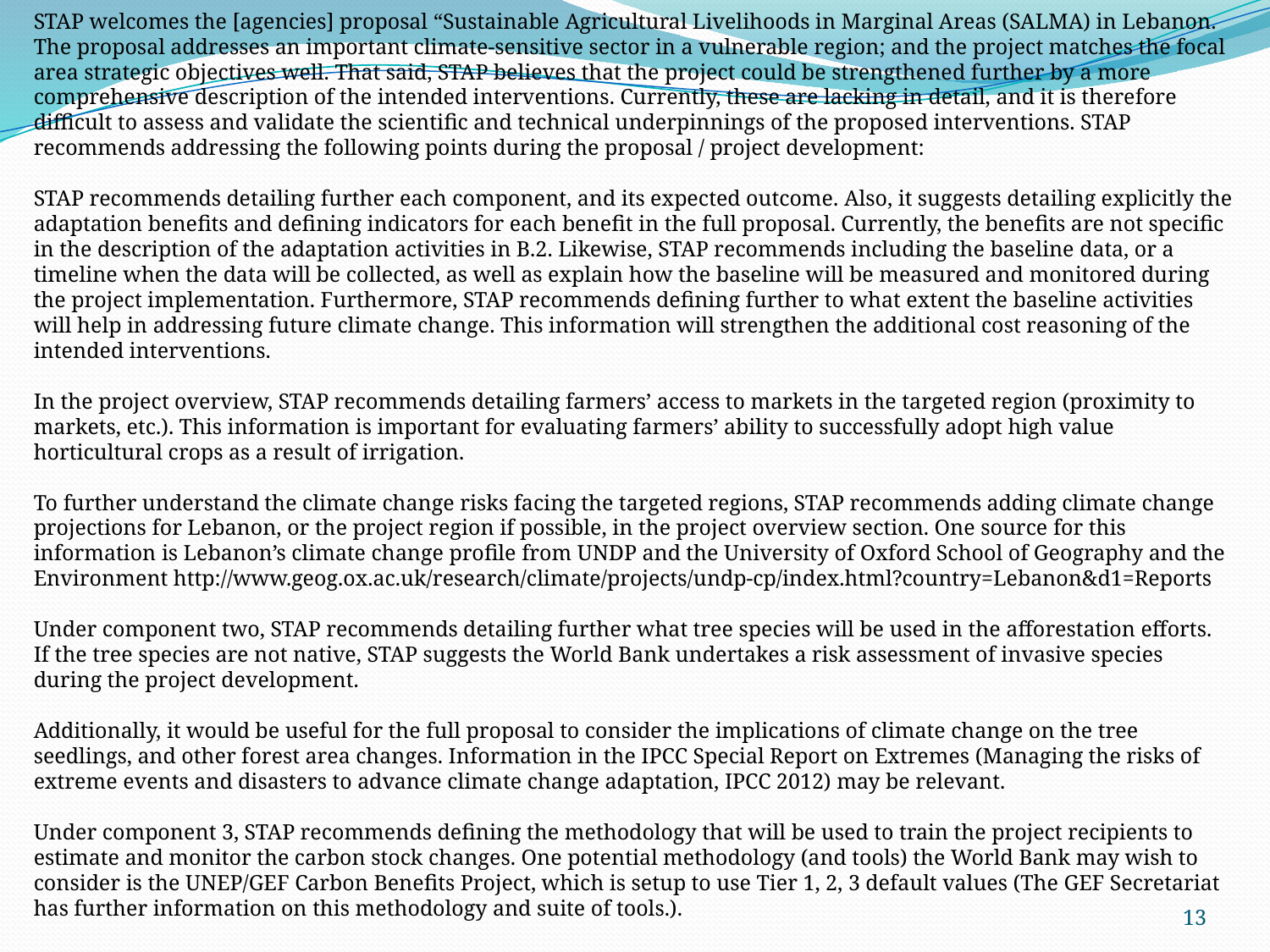

STAP welcomes the [agencies] proposal “Sustainable Agricultural Livelihoods in Marginal Areas (SALMA) in Lebanon. The proposal addresses an important climate-sensitive sector in a vulnerable region; and the project matches the focal area strategic objectives well. That said, STAP believes that the project could be strengthened further by a more comprehensive description of the intended interventions. Currently, these are lacking in detail, and it is therefore difficult to assess and validate the scientific and technical underpinnings of the proposed interventions. STAP recommends addressing the following points during the proposal / project development:

STAP recommends detailing further each component, and its expected outcome. Also, it suggests detailing explicitly the adaptation benefits and defining indicators for each benefit in the full proposal. Currently, the benefits are not specific in the description of the adaptation activities in B.2. Likewise, STAP recommends including the baseline data, or a timeline when the data will be collected, as well as explain how the baseline will be measured and monitored during the project implementation. Furthermore, STAP recommends defining further to what extent the baseline activities will help in addressing future climate change. This information will strengthen the additional cost reasoning of the intended interventions.

In the project overview, STAP recommends detailing farmers’ access to markets in the targeted region (proximity to markets, etc.). This information is important for evaluating farmers’ ability to successfully adopt high value horticultural crops as a result of irrigation.

To further understand the climate change risks facing the targeted regions, STAP recommends adding climate change projections for Lebanon, or the project region if possible, in the project overview section. One source for this information is Lebanon’s climate change profile from UNDP and the University of Oxford School of Geography and the Environment http://www.geog.ox.ac.uk/research/climate/projects/undp-cp/index.html?country=Lebanon&d1=Reports

Under component two, STAP recommends detailing further what tree species will be used in the afforestation efforts. If the tree species are not native, STAP suggests the World Bank undertakes a risk assessment of invasive species during the project development.

Additionally, it would be useful for the full proposal to consider the implications of climate change on the tree seedlings, and other forest area changes. Information in the IPCC Special Report on Extremes (Managing the risks of extreme events and disasters to advance climate change adaptation, IPCC 2012) may be relevant.

Under component 3, STAP recommends defining the methodology that will be used to train the project recipients to estimate and monitor the carbon stock changes. One potential methodology (and tools) the World Bank may wish to consider is the UNEP/GEF Carbon Benefits Project, which is setup to use Tier 1, 2, 3 default values (The GEF Secretariat has further information on this methodology and suite of tools.).
13